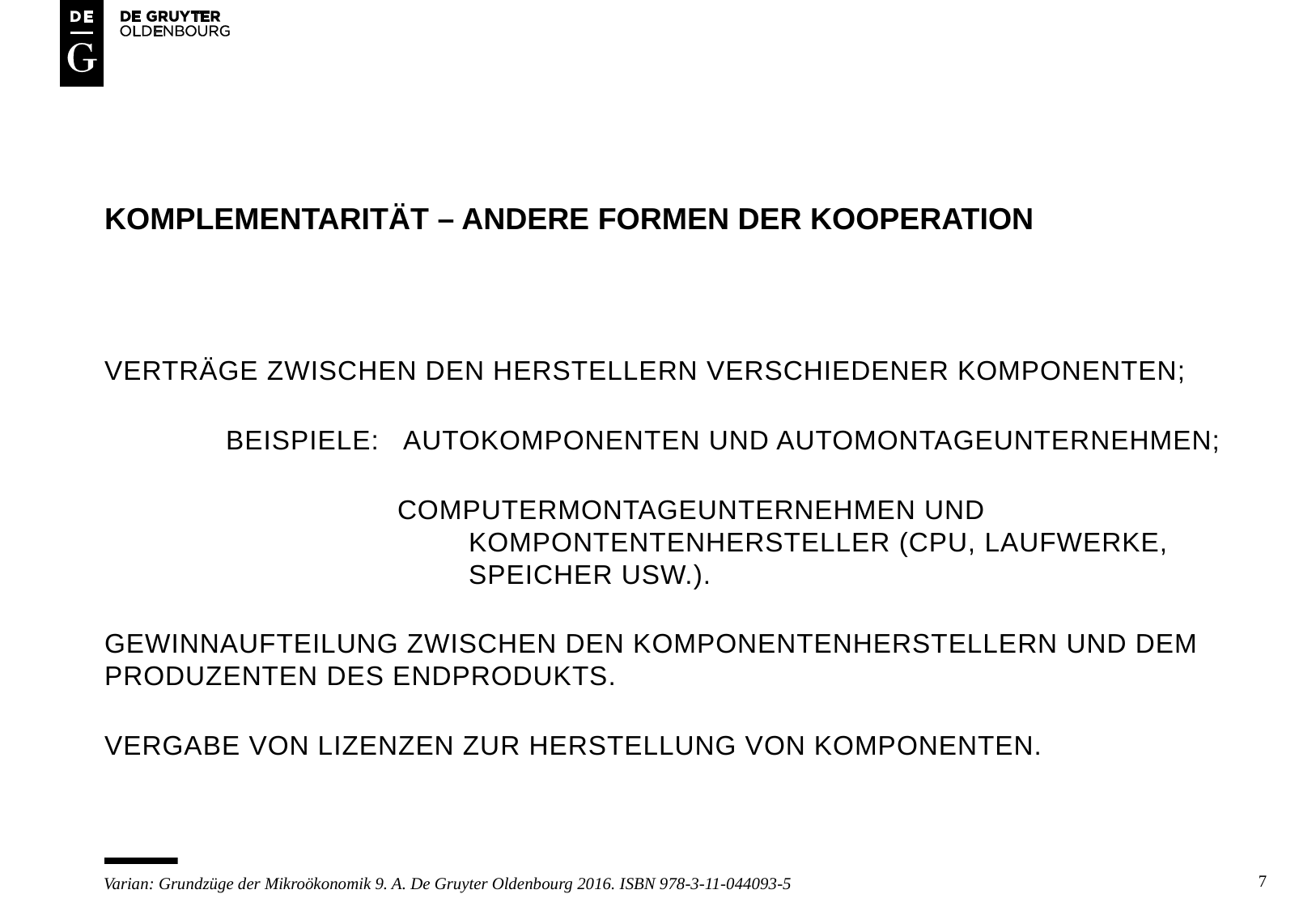

# Komplementarität – ANDERE FORMEN DER KOOPERATION

VERTRÄGE ZWISCHEN DEN HERSTELLERN VERSCHIEDENER KOMPONENTEN;
	BEISPIELE:   AUTOKOMPONENTEN UND AUTOMONTAGEUNTERNEHMEN;
		      COMPUTERMONTAGEUNTERNEHMEN UND 				      	KOMPONTENTENHERSTELLER (CPU, LAUFWERKE, 				SPEICHER USW.).
Gewinnaufteilung zwischen den komponentenherstellern und dem produzenten des endprodukts.
Vergabe von lizenzen zur herstellung von komponenten.
7
Varian: Grundzüge der Mikroökonomik 9. A. De Gruyter Oldenbourg 2016. ISBN 978-3-11-044093-5